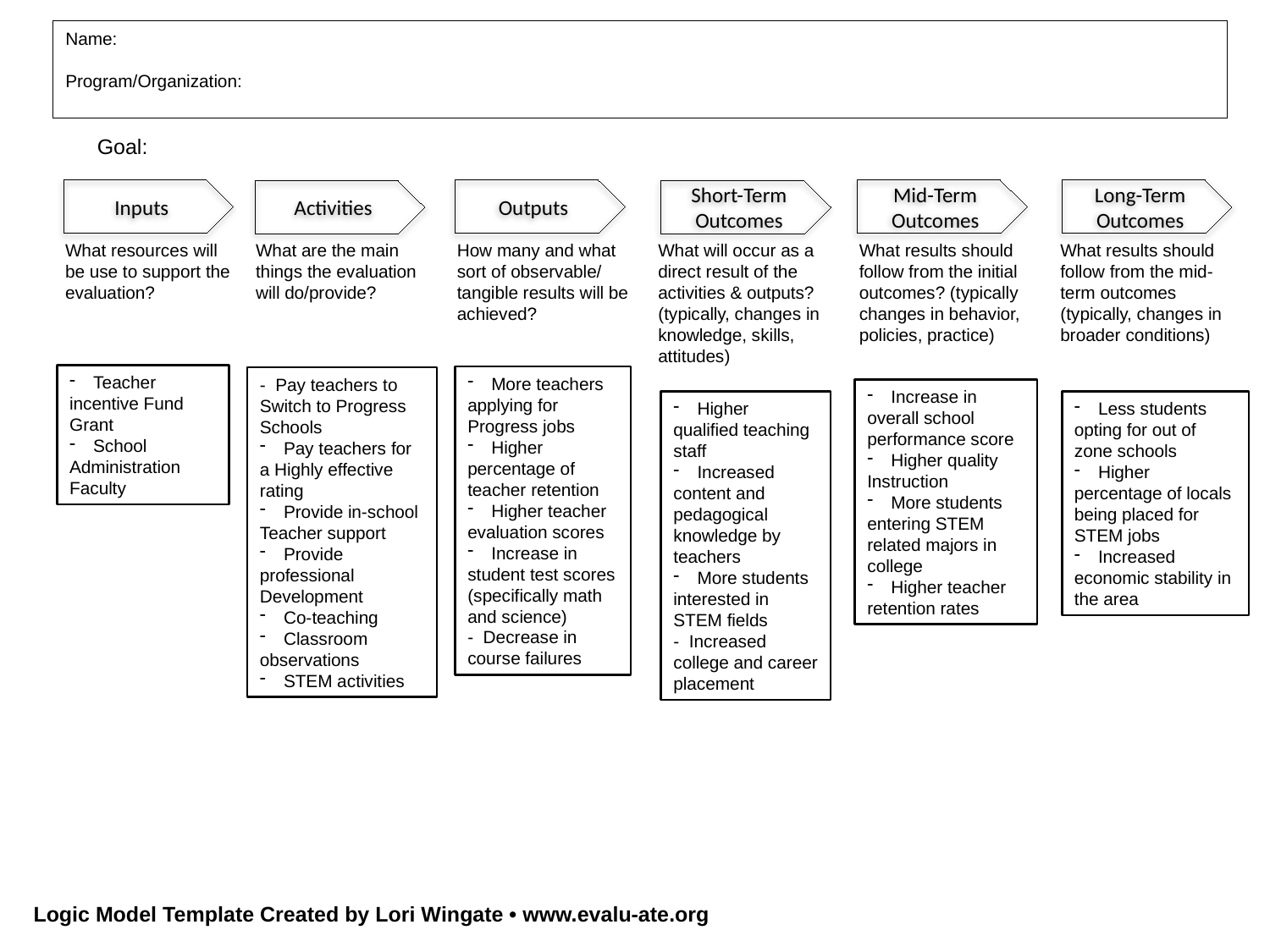

Name:
Program/Organization:

Goal:
Inputs
Outputs
Mid-Term Outcomes
Long-Term Outcomes
Activities
Short-Term Outcomes
What results should follow from the mid-term outcomes (typically, changes in broader conditions)
What resources will be use to support the evaluation?
What are the main things the evaluation will do/provide?
How many and what sort of observable/ tangible results will be achieved?
What will occur as a direct result of the activities & outputs? (typically, changes in knowledge, skills, attitudes)
What results should follow from the initial outcomes? (typically changes in behavior, policies, practice)
Teacher
incentive Fund Grant
School
Administration
Faculty
More teachers
applying for Progress jobs
Higher
percentage of teacher retention
Higher teacher
evaluation scores
Increase in
student test scores (specifically math and science)
-  Decrease in course failures
-  Pay teachers to
Switch to Progress
Schools
Pay teachers for
a Highly effective rating
Provide in-school
Teacher support
Provide
professional Development
Co-teaching
Classroom
observations
STEM activities
Increase in
overall school performance score
Higher quality
Instruction
More students
entering STEM related majors in college
Higher teacher
retention rates
Higher
qualified teaching staff
Increased
content and pedagogical knowledge by teachers
More students
interested in STEM fields
-  Increased college and career placement
Less students
opting for out of zone schools
Higher
percentage of locals being placed for STEM jobs
Increased
economic stability in the area
Logic Model Template Created by Lori Wingate • www.evalu-ate.org